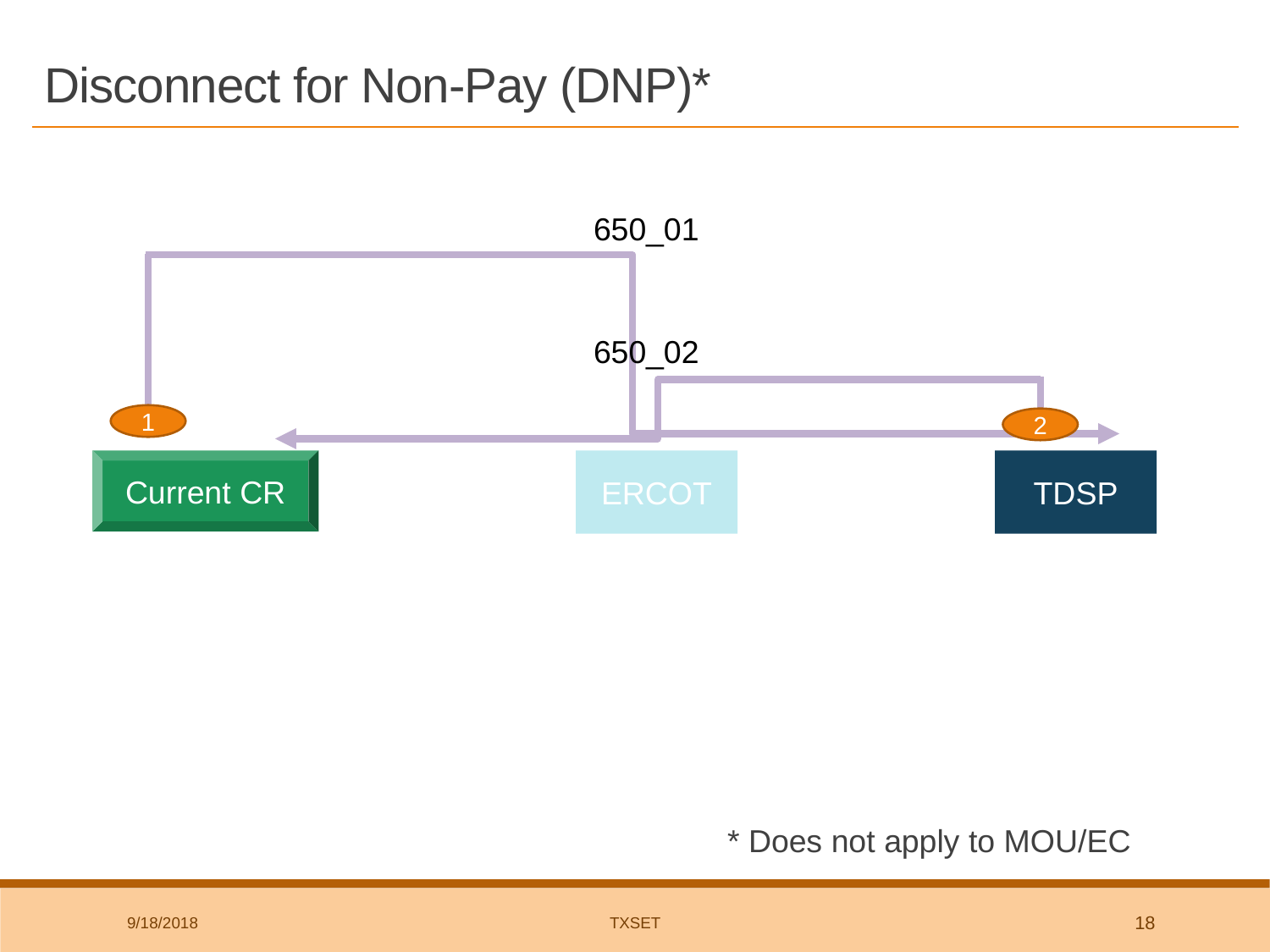

# Disconnect for Non-Pay (DNP)*

650_01
1
650_02
2
Current CR
ERCOT
TDSP
* Does not apply to MOU/EC
9/18/2018
TxSET
18